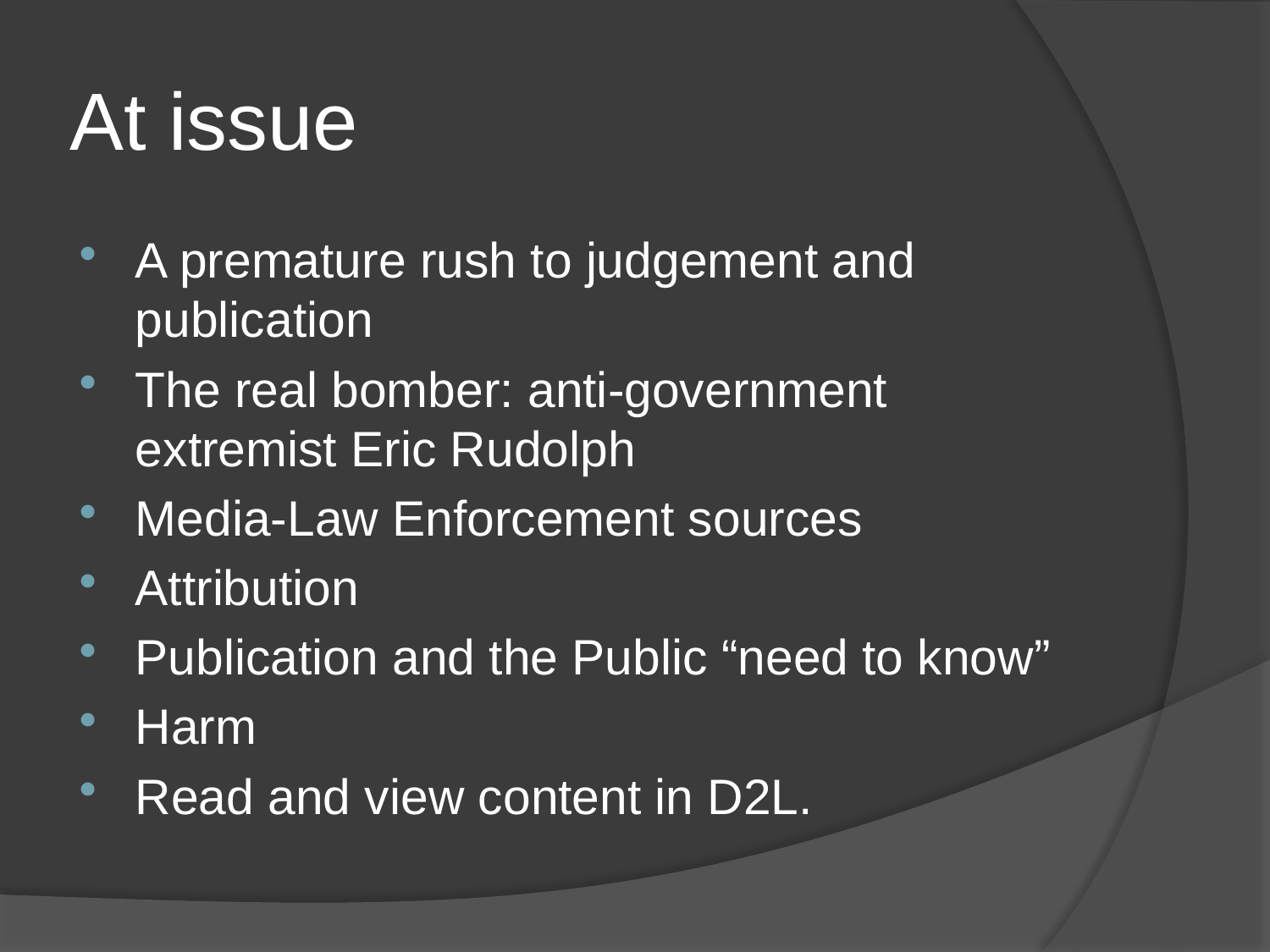

# At issue
A premature rush to judgement and publication
The real bomber: anti-government extremist Eric Rudolph
Media-Law Enforcement sources
Attribution
Publication and the Public “need to know”
Harm
Read and view content in D2L.